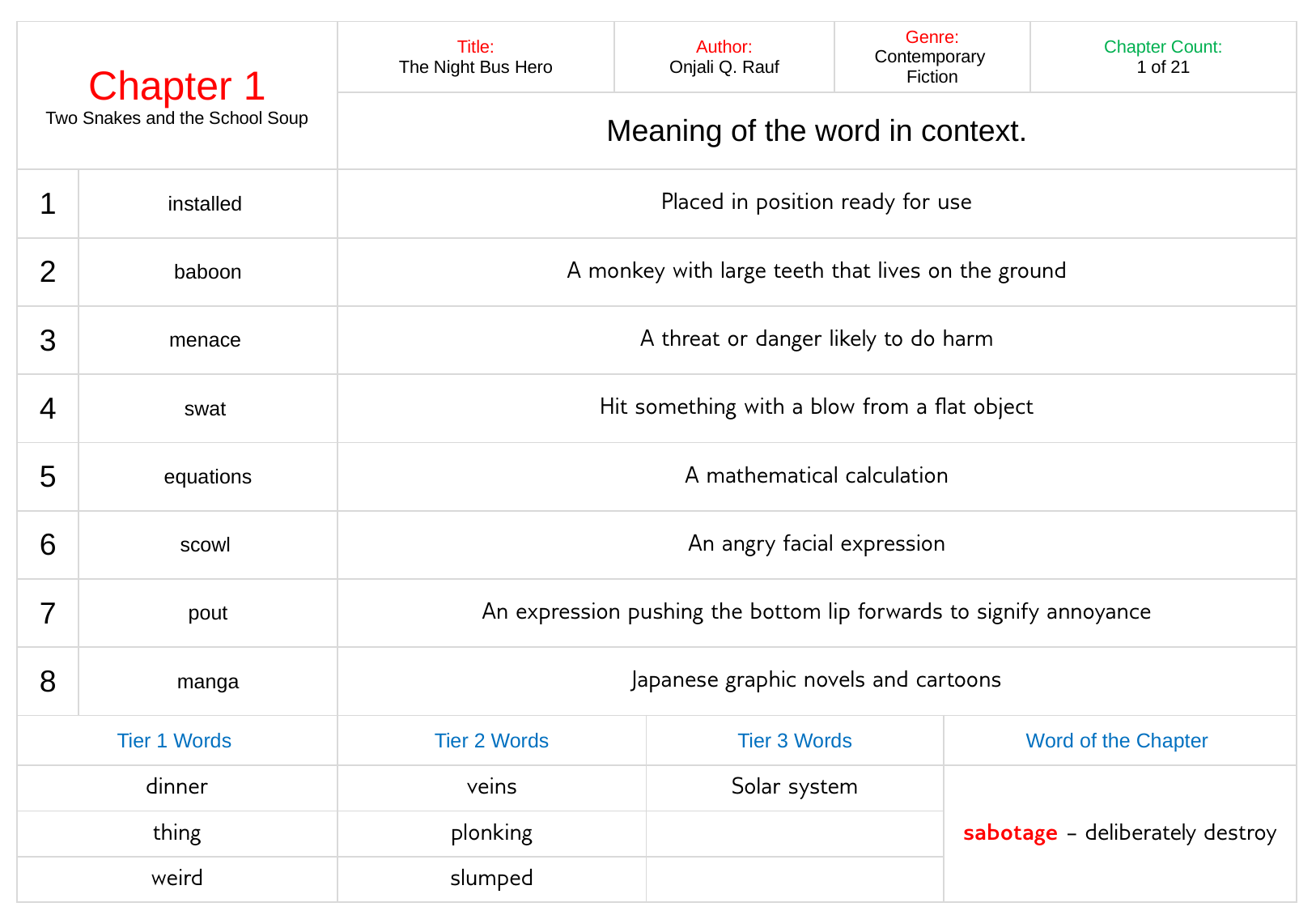

| Chapter 1 Two Snakes and the School Soup |  | Title: The Night Bus Hero | Author: Onjali Q. Rauf |  | Genre: Contemporary Fiction | Chapter Word Count: 435 | Chapter Count: 1 of 21 |
| --- | --- | --- | --- | --- | --- | --- | --- |
|  |  | Meaning of the word in context. |  |  |  |  |  |
| 1 | installed | Placed in position ready for use |  |  |  |  |  |
| 2 | baboon | A monkey with large teeth that lives on the ground |  |  |  |  |  |
| 3 | menace | A threat or danger likely to do harm |  |  |  |  |  |
| 4 | swat | Hit something with a blow from a flat object |  |  |  |  |  |
| 5 | equations | A mathematical calculation |  |  |  |  |  |
| 6 | scowl | An angry facial expression |  |  |  |  |  |
| 7 | pout | An expression pushing the bottom lip forwards to signify annoyance |  |  |  |  |  |
| 8 | manga | Japanese graphic novels and cartoons |  |  |  |  |  |
| Tier 1 Words |  | Tier 2 Words |  | Tier 3 Words |  | Word of the Chapter |  |
| dinner |  | veins |  | Solar system |  | sabotage – deliberately destroy |  |
| thing |  | plonking |  |  |  |  |  |
| weird |  | slumped |  |  |  |  |  |